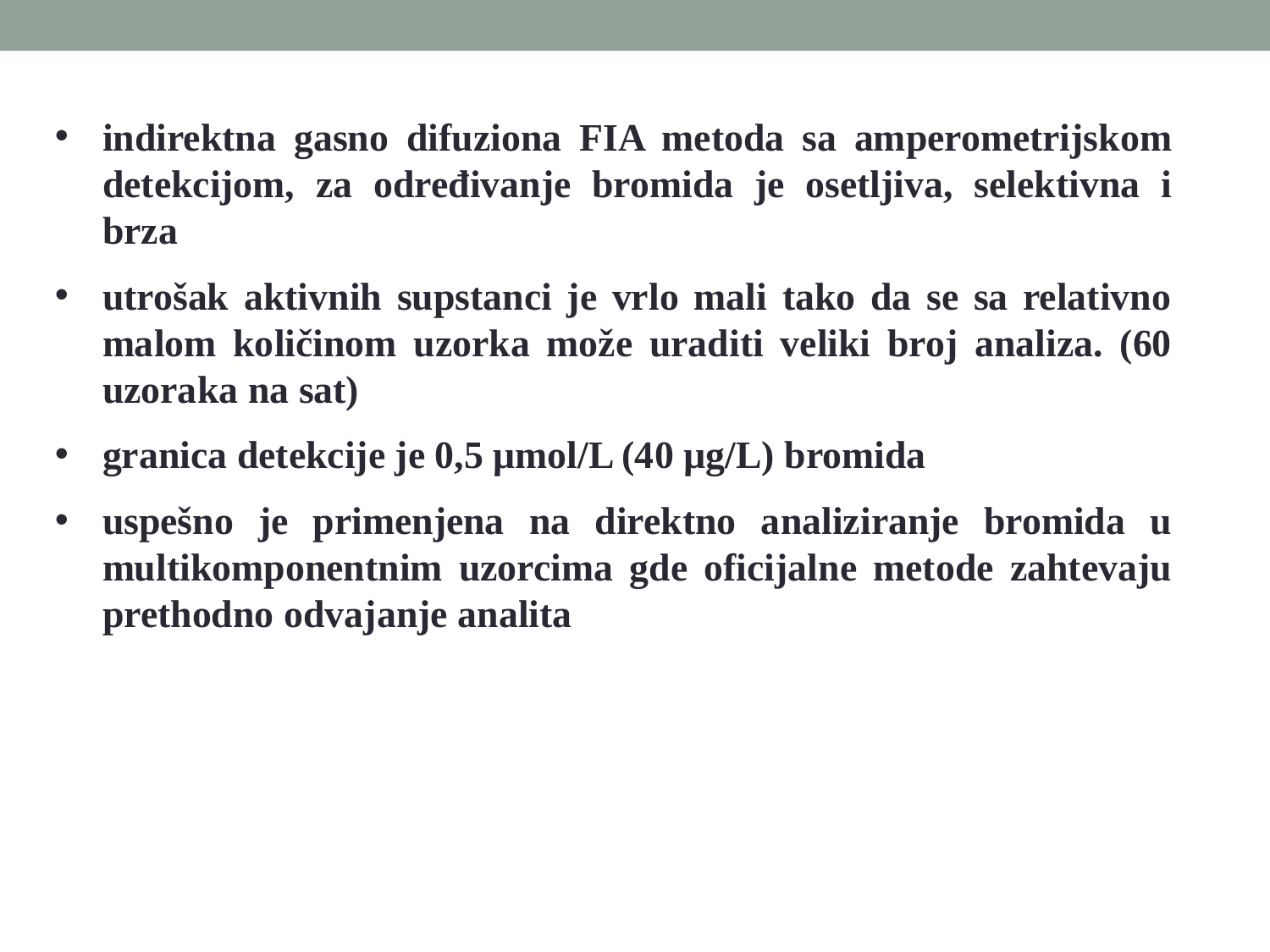

indirektna gasno difuziona FIA metoda sa amperometrijskom detekcijom, za određivanje bromida je osetljiva, selektivna i brza
utrošak aktivnih supstanci je vrlo mali tako da se sa relativno malom količinom uzorka može uraditi veliki broj analiza. (60 uzoraka na sat)
granica detekcije je 0,5 μmol/L (40 µg/L) bromida
uspešno je primenjena na direktno analiziranje bromida u multikomponentnim uzorcima gde oficijalne metode zahtevaju prethodno odvajanje analita